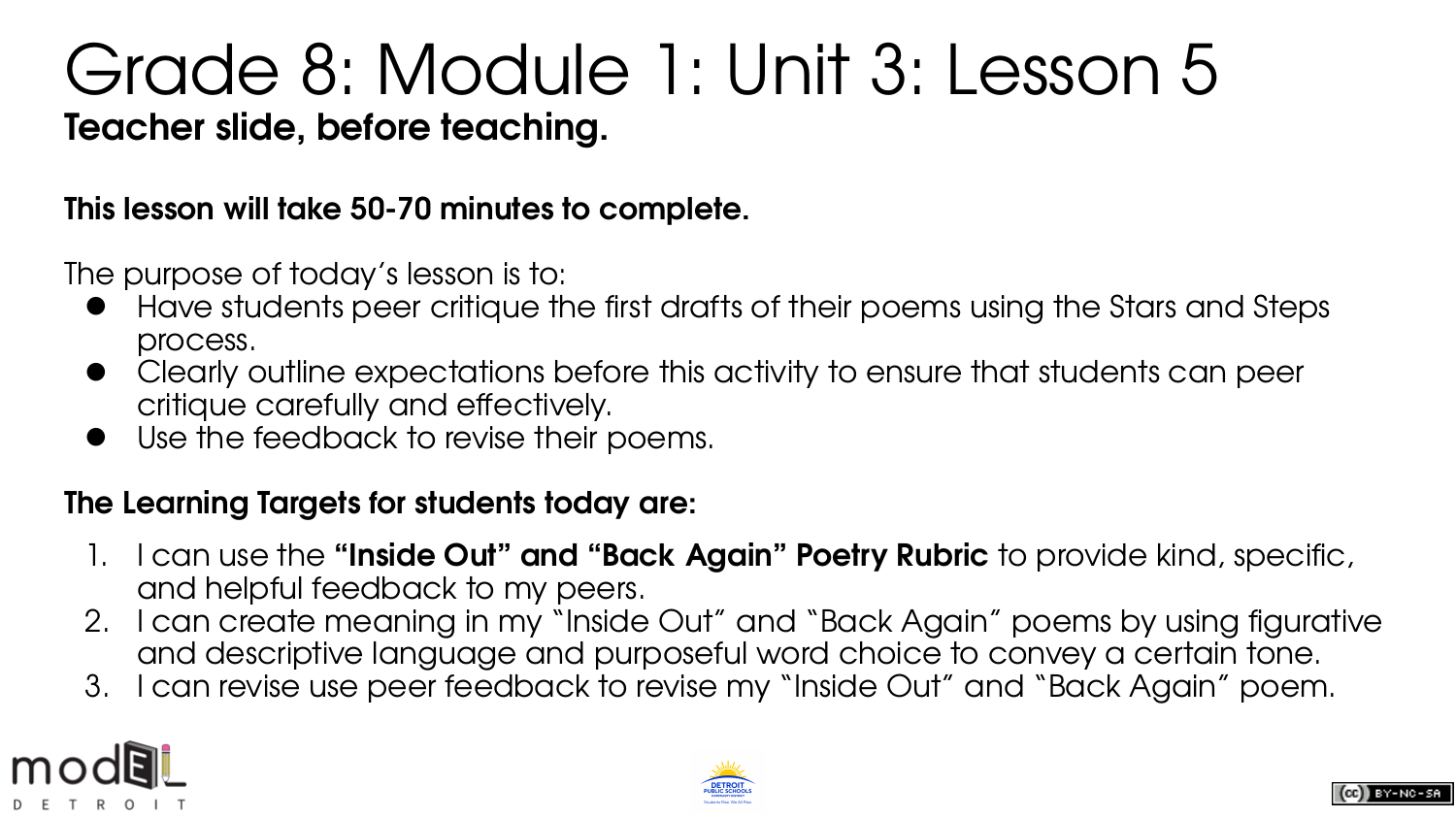

# Grade 8: Module 1: Unit 3: Lesson 5
Teacher slide, before teaching.
This lesson will take 50-70 minutes to complete.

The purpose of today’s lesson is to:
Have students peer critique the first drafts of their poems using the Stars and Steps process.
Clearly outline expectations before this activity to ensure that students can peer critique carefully and effectively.
Use the feedback to revise their poems.

The Learning Targets for students today are:
I can use the “Inside Out” and “Back Again” Poetry Rubric to provide kind, specific, and helpful feedback to my peers.
I can create meaning in my “Inside Out” and “Back Again” poems by using figurative and descriptive language and purposeful word choice to convey a certain tone.
I can revise use peer feedback to revise my “Inside Out” and “Back Again” poem.